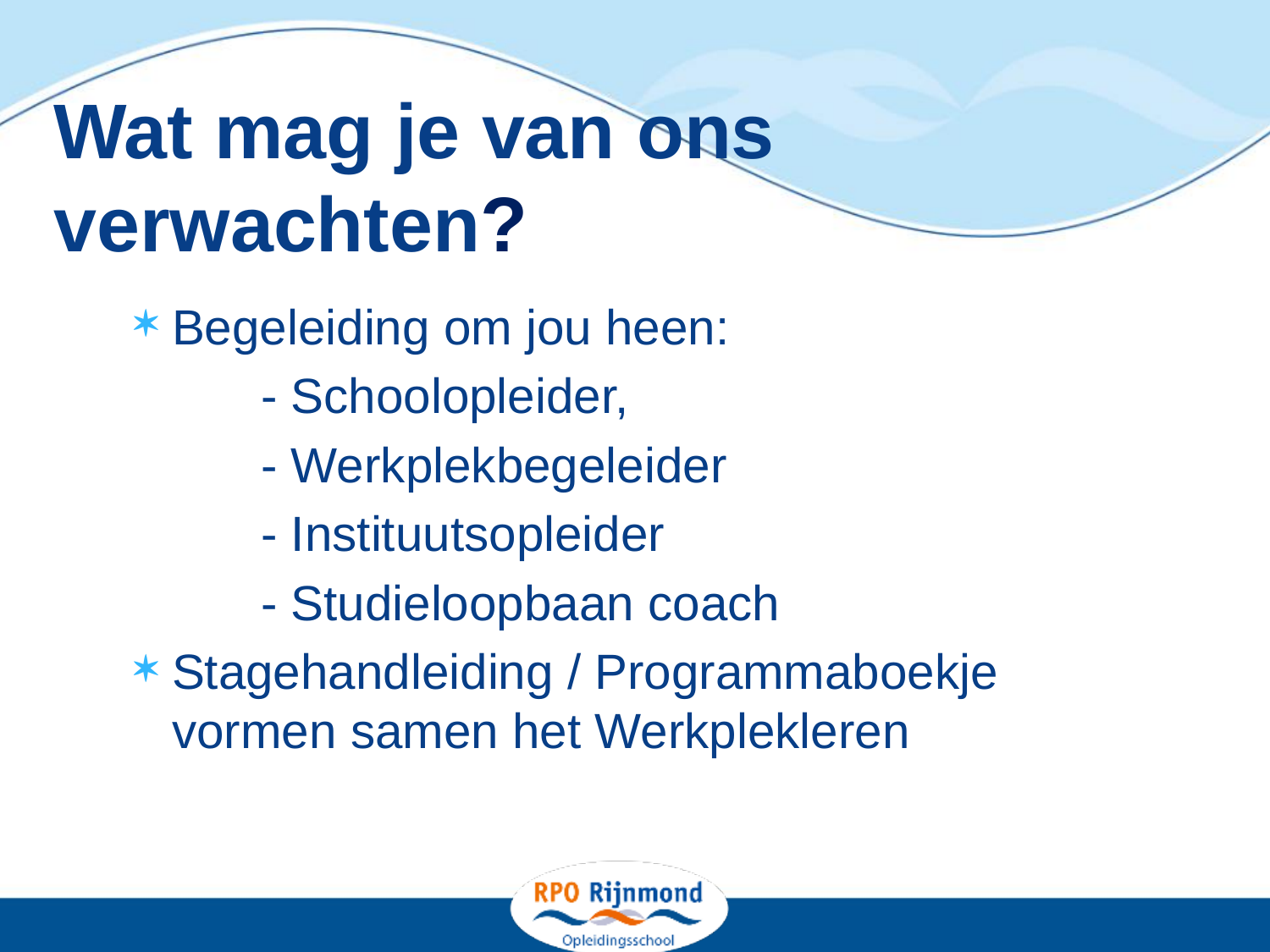

# Wat mag je van ons verwachten?

Begeleiding om jou heen:
	- Schoolopleider,
	- Werkplekbegeleider
	- Instituutsopleider
	- Studieloopbaan coach
Stagehandleiding / Programmaboekje vormen samen het Werkplekleren